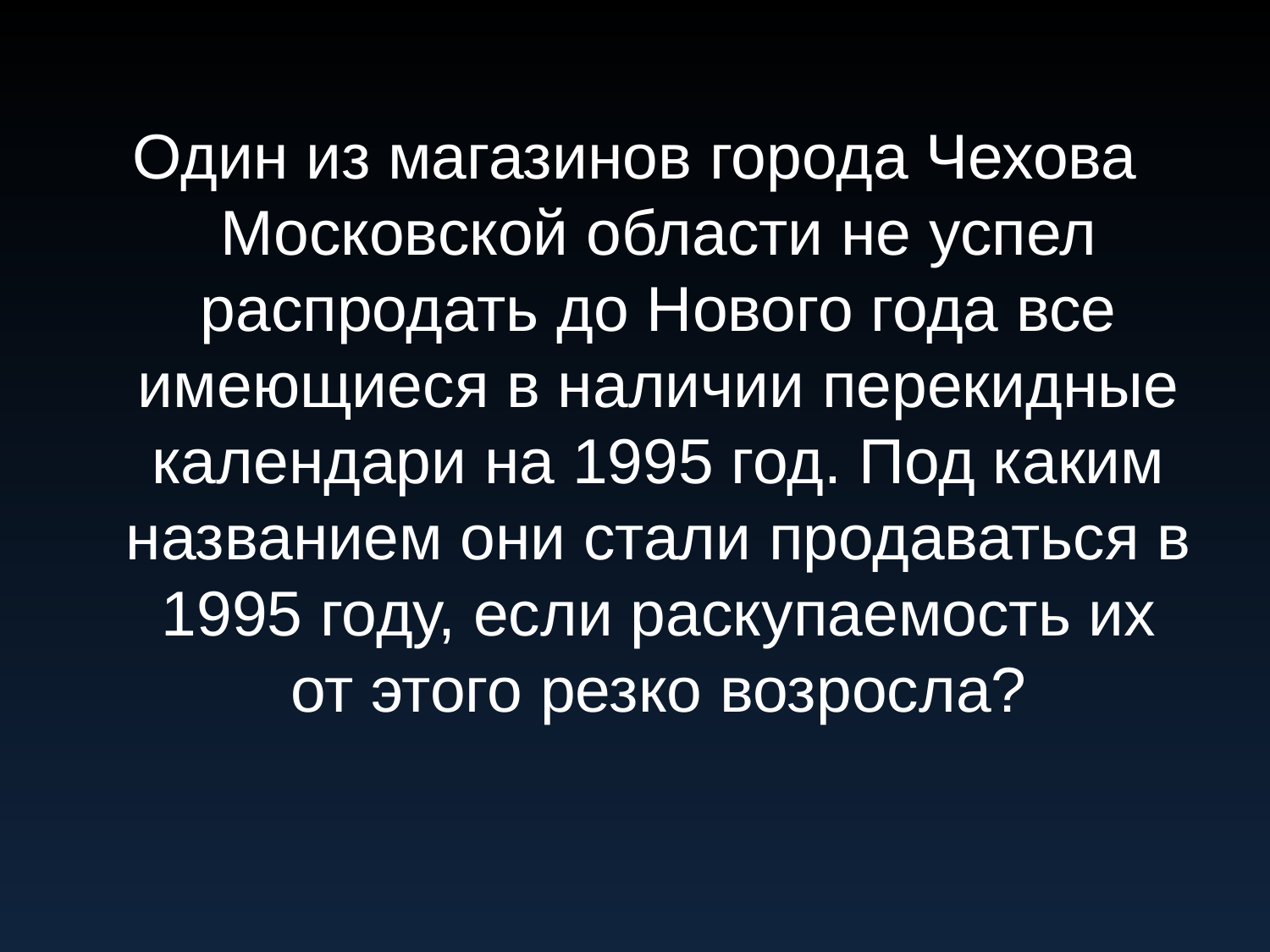

#
Один из магазинов города Чехова Московской области не успел распродать до Нового года все имеющиеся в наличии перекидные календари на 1995 год. Под каким названием они стали продаваться в 1995 году, если раскупаемость их от этого резко возросла?